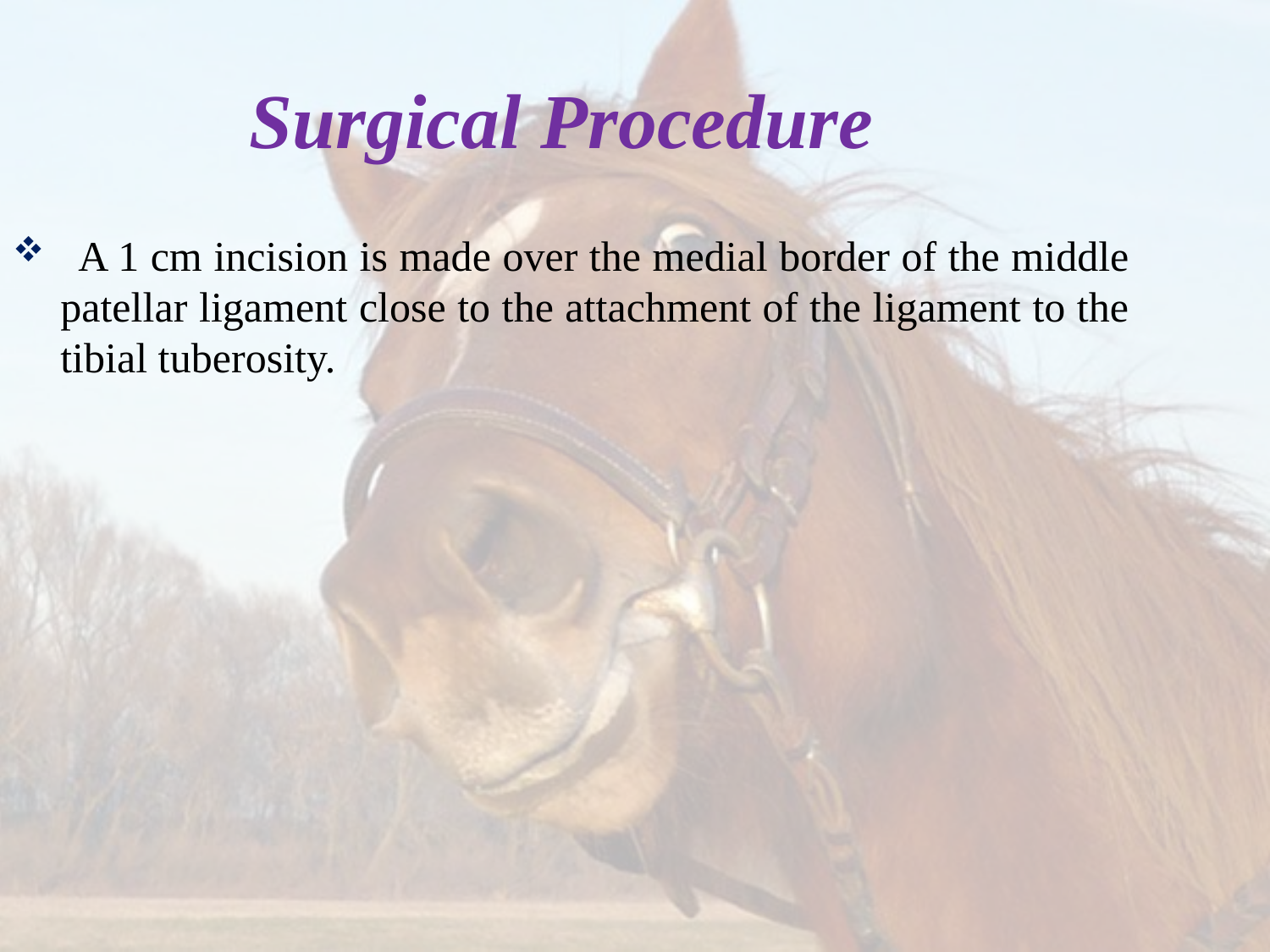

Surgical Procedure
  A 1 cm incision is made over the medial border of the middle patellar ligament close to the attachment of the ligament to the tibial tuberosity.